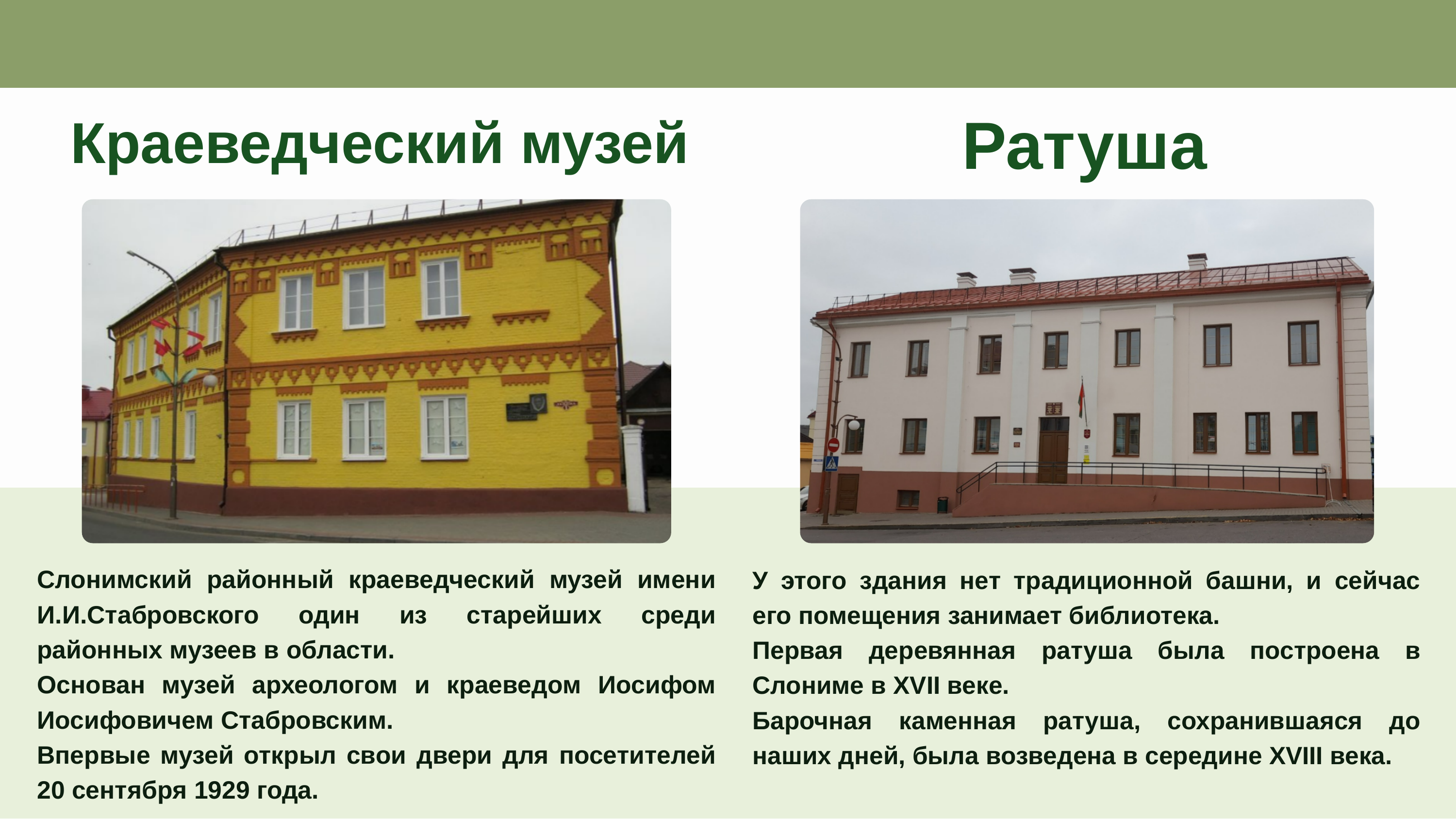

Ратуша
Краеведческий музей

Слонимский районный краеведческий музей имени И.И.Стабровского один из старейших среди районных музеев в области.
Основан музей археологом и краеведом Иосифом Иосифовичем Стабровским.
Впервые музей открыл свои двери для посетителей 20 сентября 1929 года.
У этого здания нет традиционной башни, и сейчас его помещения занимает библиотека.
Первая деревянная ратуша была построена в Слониме в XVII веке.
Барочная каменная ратуша, сохранившаяся до наших дней, была возведена в середине XVIII века.